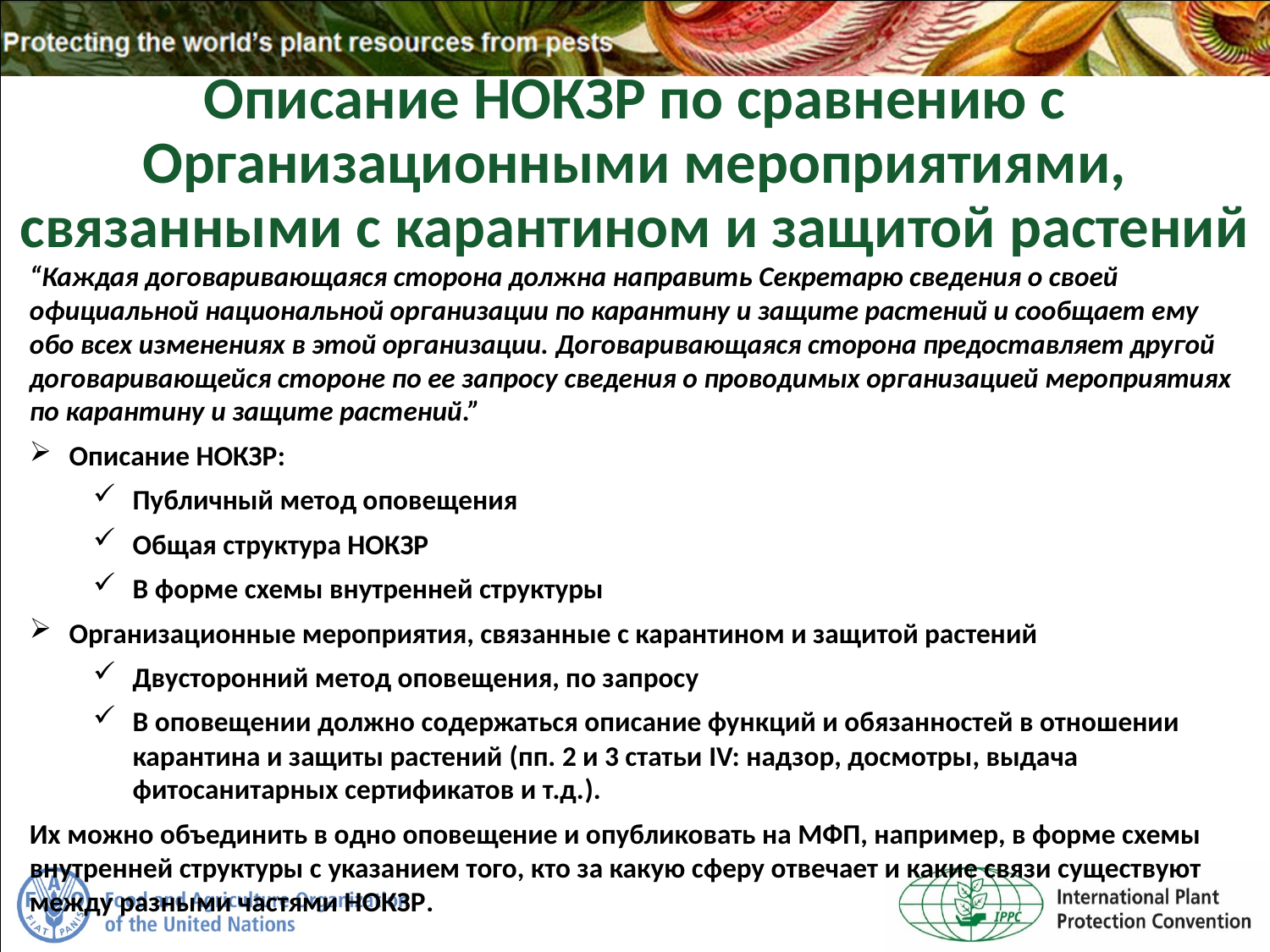

Описание НОКЗР по сравнению с Организационными мероприятиями, связанными с карантином и защитой растений
“Каждая договаривающаяся сторона должна направить Секретарю сведения о своей официальной национальной организации по карантину и защите растений и сообщает ему обо всех изменениях в этой организации. Договаривающаяся сторона предоставляет другой договаривающейся стороне по ее запросу сведения о проводимых организацией мероприятиях по карантину и защите растений.”
Описание НОКЗР:
Публичный метод оповещения
Общая структура НОКЗР
В форме схемы внутренней структуры
Организационные мероприятия, связанные с карантином и защитой растений
Двусторонний метод оповещения, по запросу
В оповещении должно содержаться описание функций и обязанностей в отношении карантина и защиты растений (пп. 2 и 3 статьи IV: надзор, досмотры, выдача фитосанитарных сертификатов и т.д.).
Их можно объединить в одно оповещение и опубликовать на МФП, например, в форме схемы внутренней структуры с указанием того, кто за какую сферу отвечает и какие связи существуют между разными частями НОКЗР.